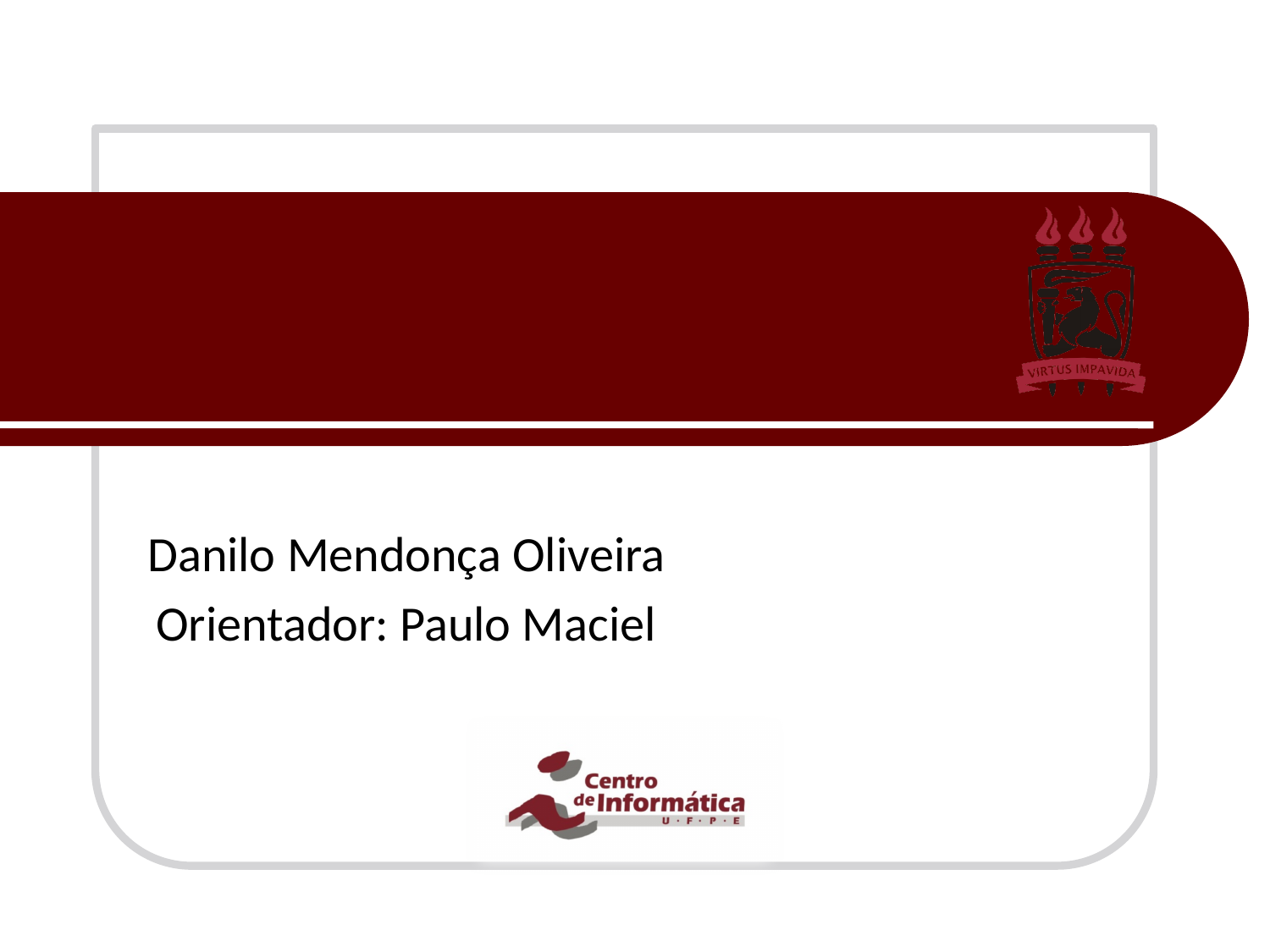

#
Danilo Mendonça Oliveira
Orientador: Paulo Maciel